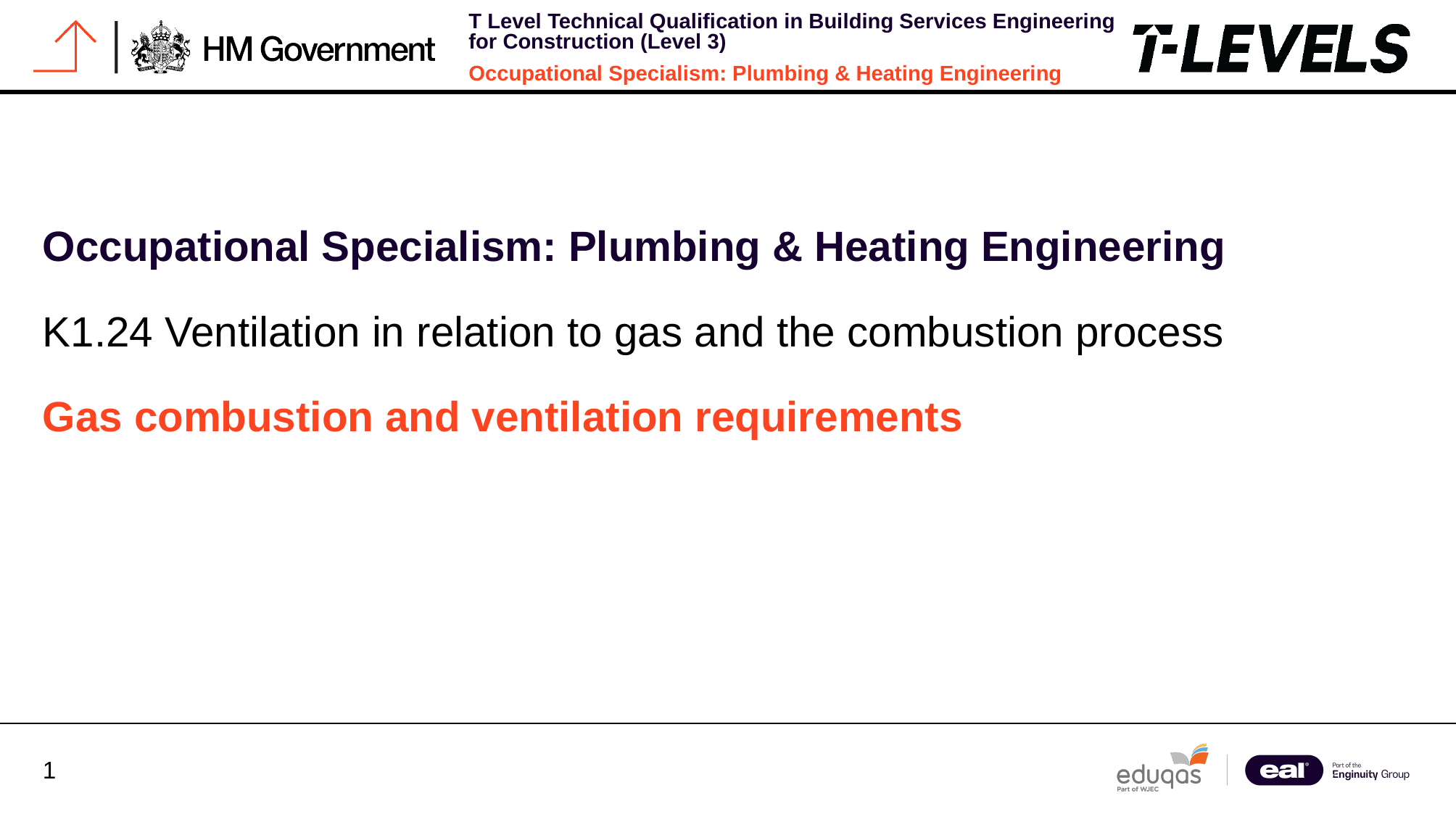

Occupational Specialism: Plumbing & Heating Engineering
K1.24 Ventilation in relation to gas and the combustion process
Gas combustion and ventilation requirements